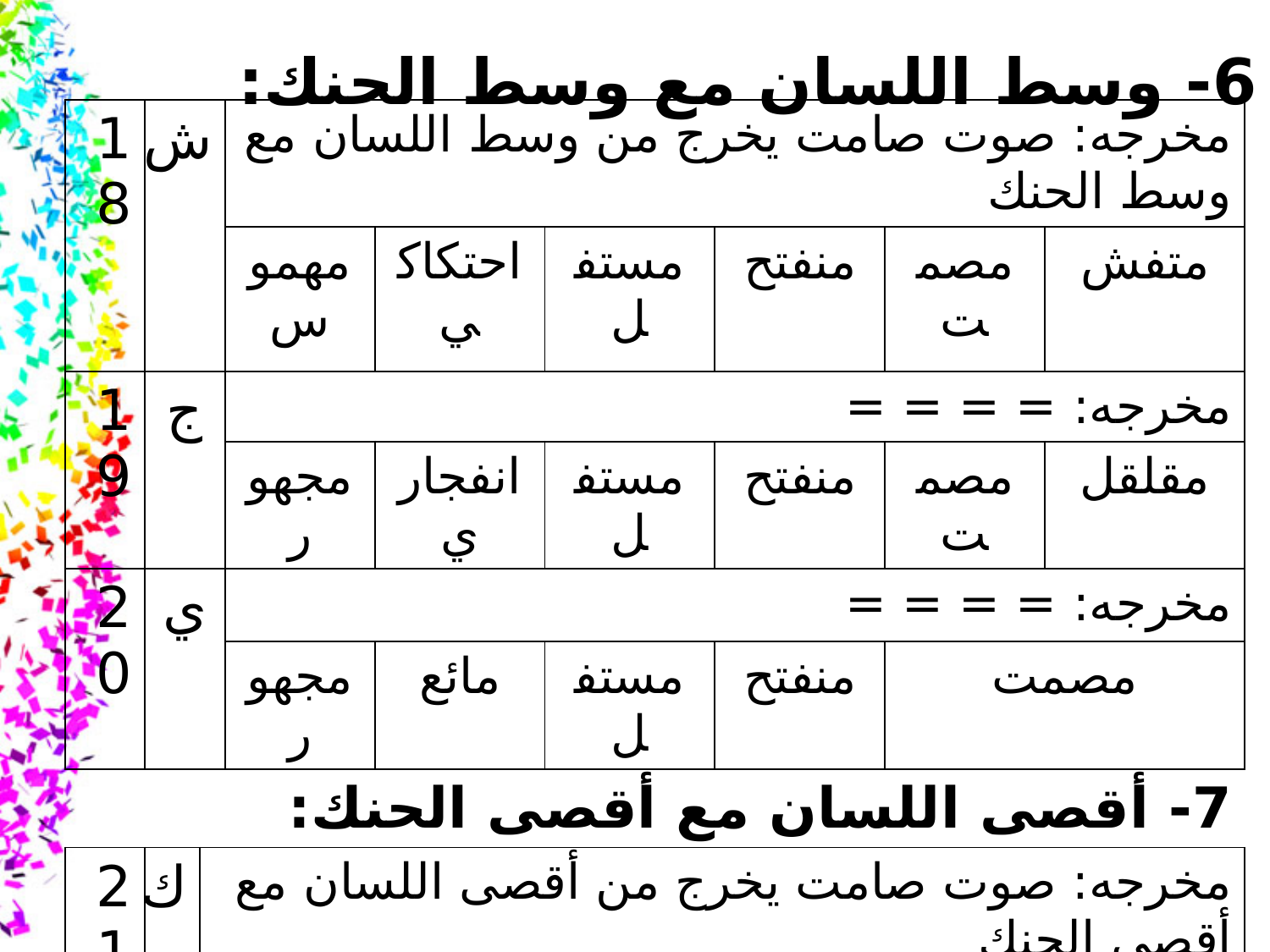

# 6- وسط اللسان مع وسط الحنك:
| 18 | ش |  | مخرجه: صوت صامت يخرج من وسط اللسان مع وسط الحنك |  |  |  |  |  |  |  |  |  |  |  |  |  |
| --- | --- | --- | --- | --- | --- | --- | --- | --- | --- | --- | --- | --- | --- | --- | --- | --- |
|  |  |  | مهموس |  |  | احتكاكي |  | مستفل |  |  | منفتح |  |  | مصمت |  | متفش |
| 19 | ج |  | مخرجه: = = = = |  |  |  |  |  |  |  |  |  |  |  |  |  |
|  |  |  | مجهور |  |  | انفجاري |  | مستفل |  |  | منفتح |  |  | مصمت |  | مقلقل |
| 20 | ي |  | مخرجه: = = = = |  |  |  |  |  |  |  |  |  |  |  |  |  |
|  |  |  | مجهور |  |  | مائع |  | مستفل |  |  | منفتح |  |  | مصمت |  |  |
| 7- أقصى اللسان مع أقصى الحنك: |  |  |  |  |  |  |  |  |  |  |  |  |  |  |  |  |
| 21 | ك | مخرجه: صوت صامت يخرج من أقصى اللسان مع أقصى الحنك |  |  |  |  |  |  |  |  |  |  |  |  |  |  |
|  |  | مهموس |  |  | انفجاري |  |  | مستفل |  | منفتح |  |  | مصمت |  |  |  |
| 22 | ق | مخرجه: = = = = |  |  |  |  |  |  |  |  |  |  |  |  |  |  |
|  |  | مجهور |  | انفجاري |  |  | مستعل |  | منفتح |  |  | مصمت |  |  | مقلقل |  |